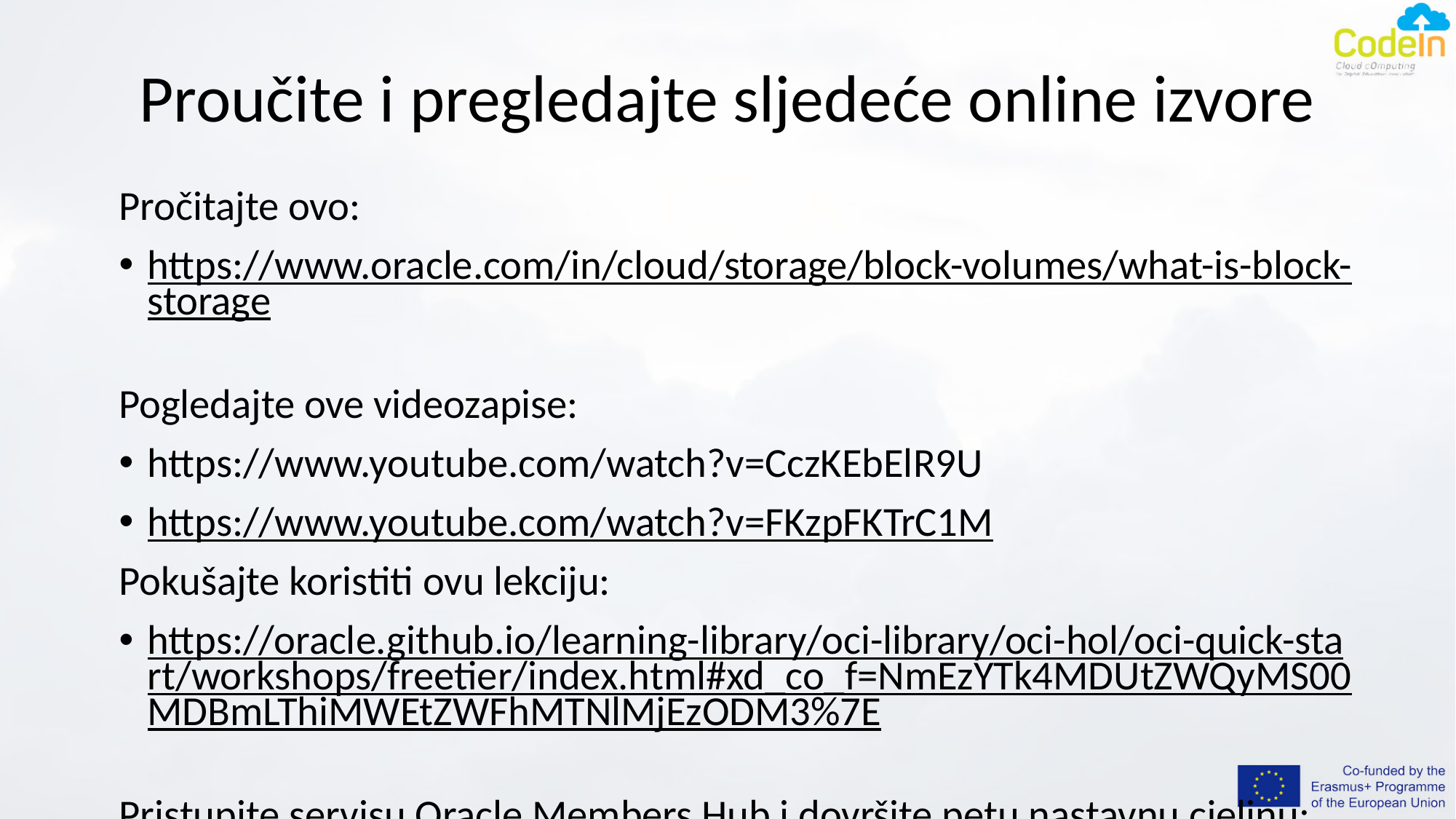

# Proučite i pregledajte sljedeće online izvore
Pročitajte ovo:
https://www.oracle.com/in/cloud/storage/block-volumes/what-is-block-storage
Pogledajte ove videozapise:
https://www.youtube.com/watch?v=CczKEbElR9U
https://www.youtube.com/watch?v=FKzpFKTrC1M
Pokušajte koristiti ovu lekciju:
https://oracle.github.io/learning-library/oci-library/oci-hol/oci-quick-start/workshops/freetier/index.html#xd_co_f=NmEzYTk4MDUtZWQyMS00MDBmLThiMWEtZWFhMTNlMjEzODM3%7E
Pristupite servisu Oracle Members Hub i dovršite petu nastavnu cjelinu:
   academy.oracle.com